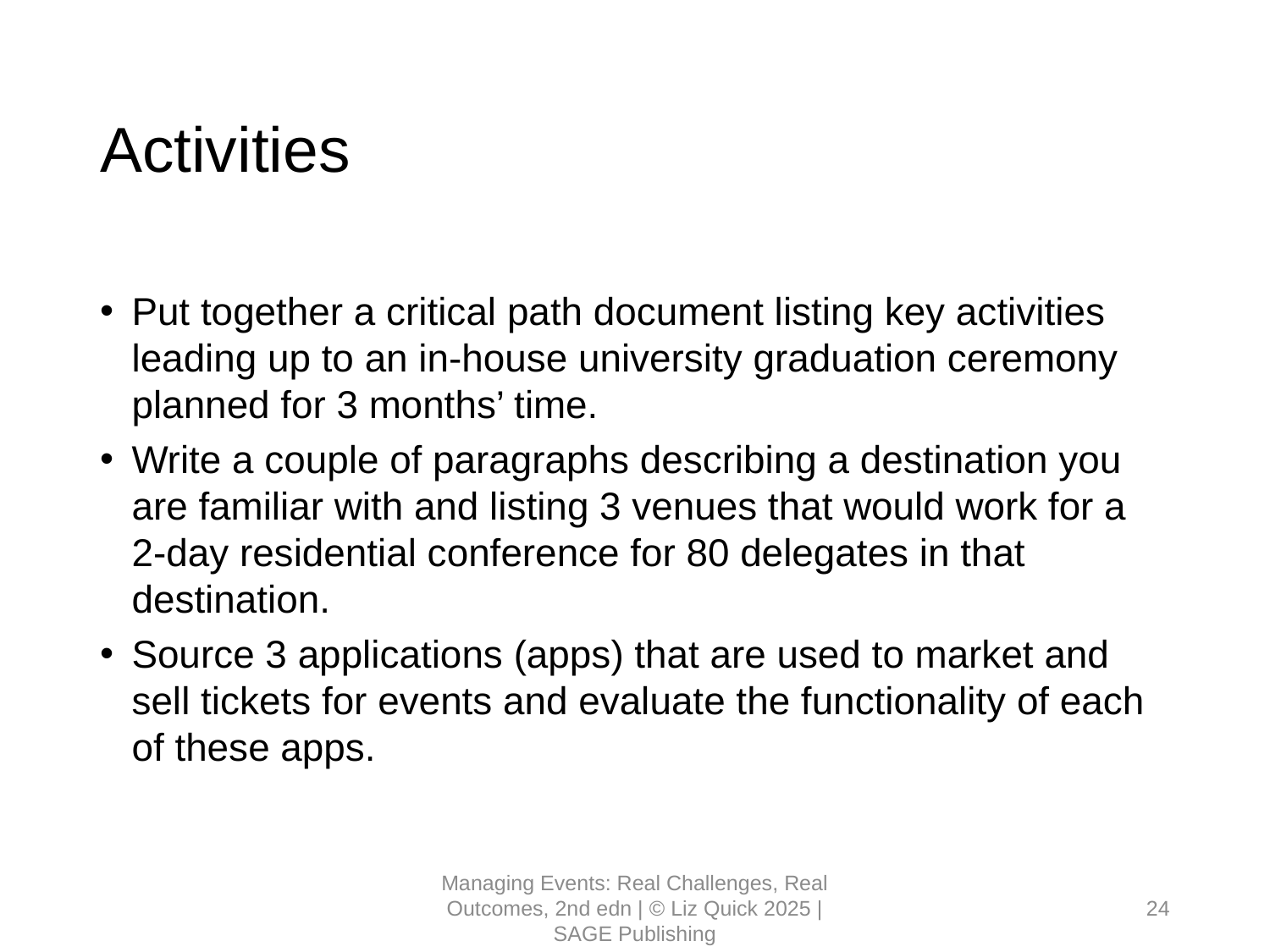

# Activities
Put together a critical path document listing key activities leading up to an in-house university graduation ceremony planned for 3 months’ time.
Write a couple of paragraphs describing a destination you are familiar with and listing 3 venues that would work for a 2-day residential conference for 80 delegates in that destination.
Source 3 applications (apps) that are used to market and sell tickets for events and evaluate the functionality of each of these apps.
Managing Events: Real Challenges, Real Outcomes, 2nd edn | © Liz Quick 2025 | SAGE Publishing
24